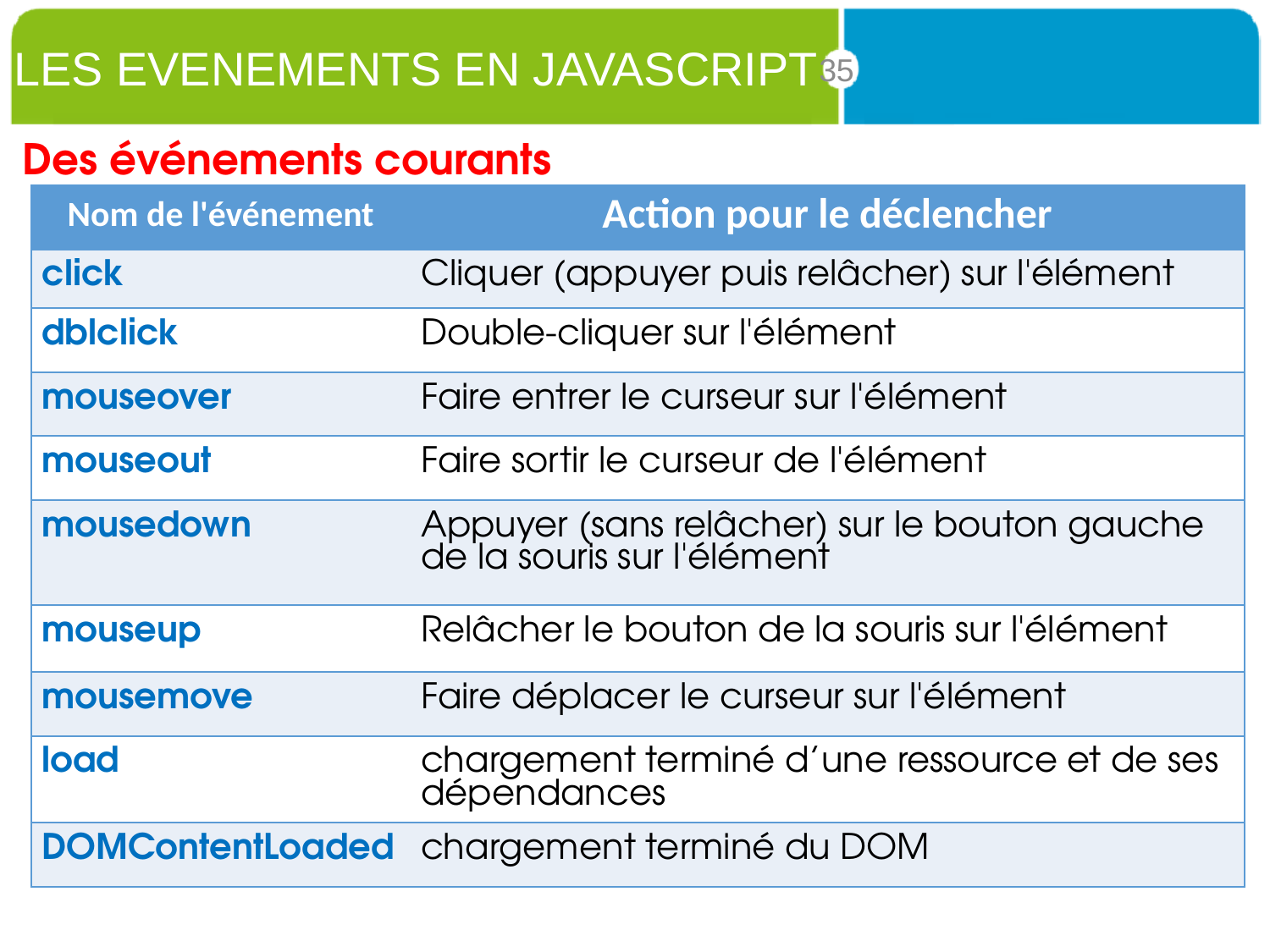

# LES EVENEMENTS EN JAVASCRIPT
35
Des événements courants

| Nom de l'événement | Action pour le déclencher |
| --- | --- |
| click | Cliquer (appuyer puis relâcher) sur l'élément |
| dblclick | Double-cliquer sur l'élément |
| mouseover | Faire entrer le curseur sur l'élément |
| mouseout | Faire sortir le curseur de l'élément |
| mousedown | Appuyer (sans relâcher) sur le bouton gauche de la souris sur l'élément |
| mouseup | Relâcher le bouton de la souris sur l'élément |
| mousemove | Faire déplacer le curseur sur l'élément |
| load | chargement terminé d’une ressource et de ses dépendances |
| DOMContentLoaded | chargement terminé du DOM |